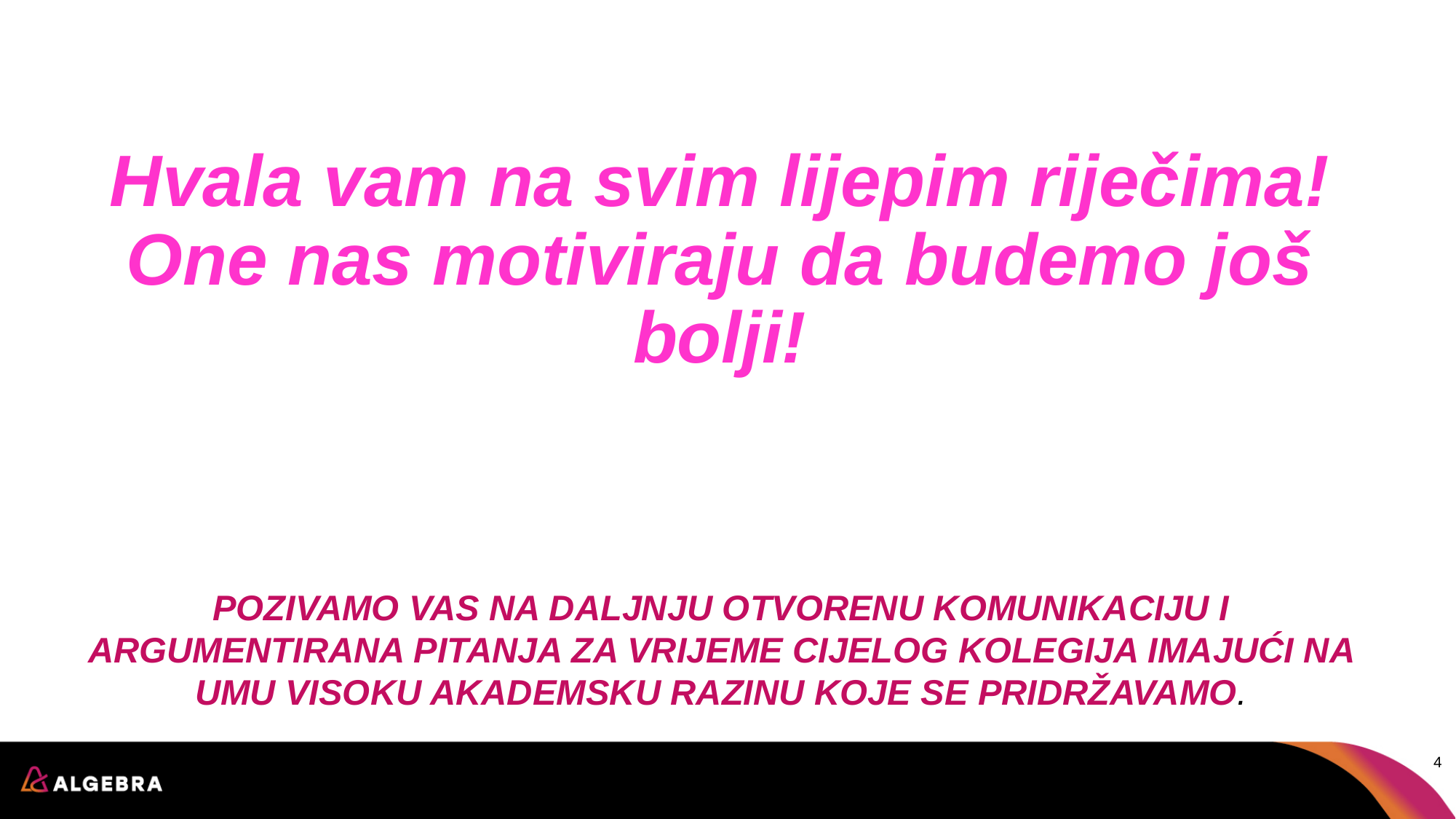

# Hvala vam na svim lijepim riječima! One nas motiviraju da budemo još bolji!

pozivamo vas na daljnju otvorenu komunikaciju i argumentirana pitanja za vrijeme cijelog kolegija imajući na umu visoku akademsku razinu koje se pridržavamo.